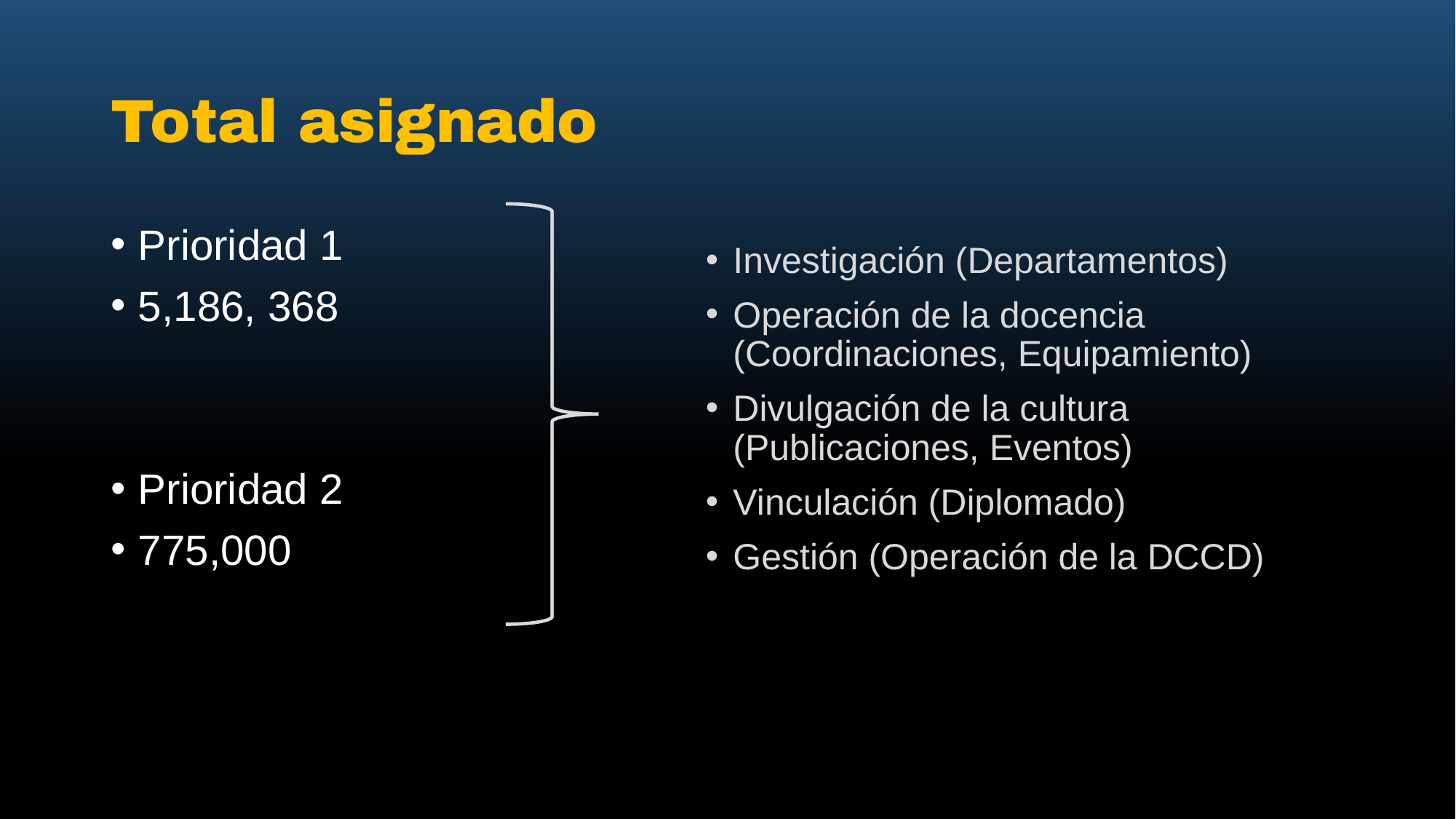

# Total asignado

Prioridad 1
5,186, 368

Prioridad 2
775,000
Investigación (Departamentos)
Operación de la docencia (Coordinaciones, Equipamiento)
Divulgación de la cultura (Publicaciones, Eventos)
Vinculación (Diplomado)
Gestión (Operación de la DCCD)